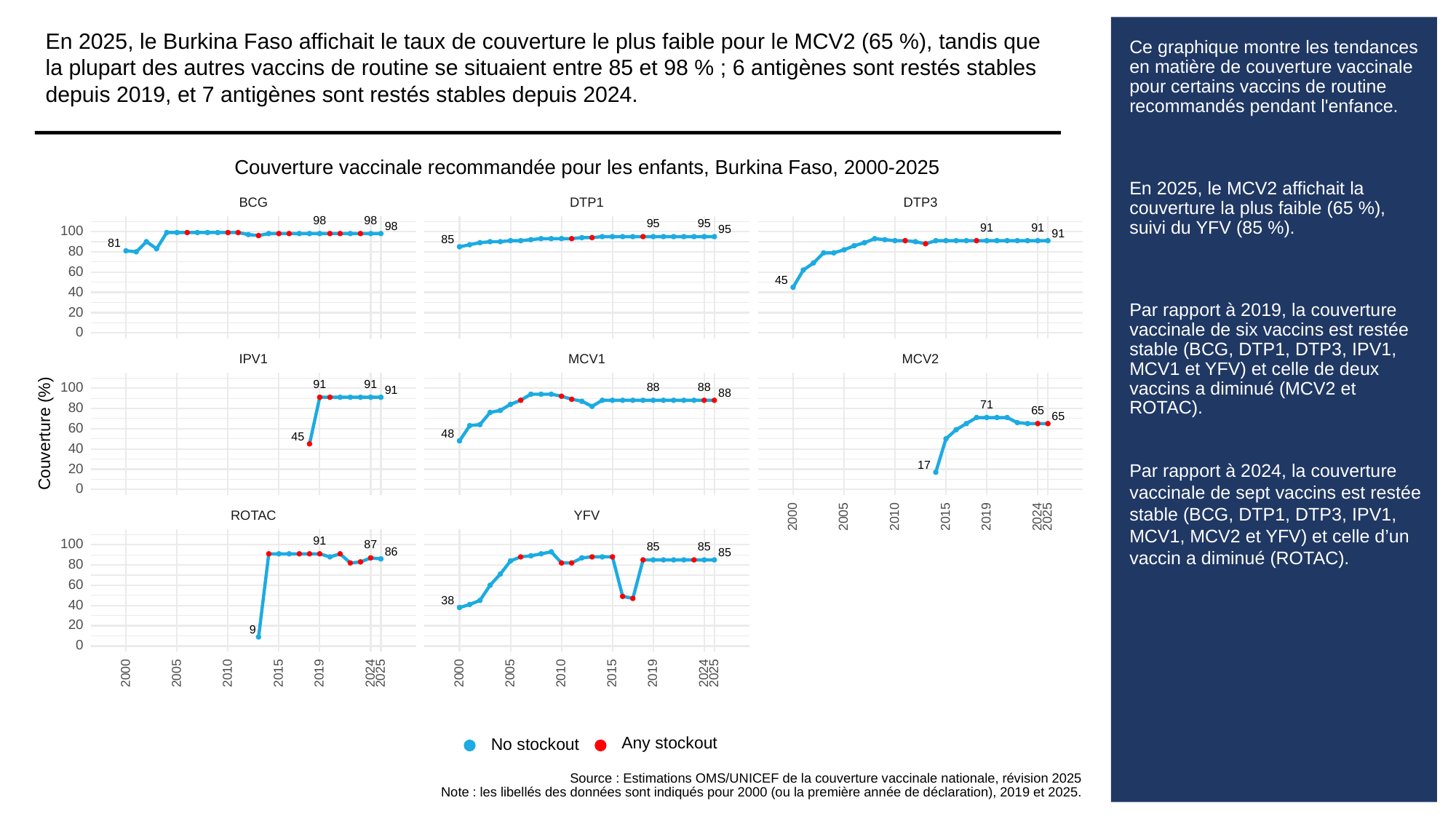

En 2025, le Burkina Faso affichait le taux de couverture le plus faible pour le MCV2 (65 %), tandis que la plupart des autres vaccins de routine se situaient entre 85 et 98 % ; 6 antigènes sont restés stables depuis 2019, et 7 antigènes sont restés stables depuis 2024.
# Ce graphique montre les tendances en matière de couverture vaccinale pour certains vaccins de routine recommandés pendant l'enfance.

En 2025, le MCV2 affichait la couverture la plus faible (65 %), suivi du YFV (85 %).

Par rapport à 2019, la couverture vaccinale de six vaccins est restée stable (BCG, DTP1, DTP3, IPV1, MCV1 et YFV) et celle de deux vaccins a diminué (MCV2 et ROTAC).

Par rapport à 2024, la couverture vaccinale de sept vaccins est restée stable (BCG, DTP1, DTP3, IPV1, MCV1, MCV2 et YFV) et celle d’un vaccin a diminué (ROTAC).

Couverture vaccinale recommandée pour les enfants, Burkina Faso, 2000-2025
BCG
DTP3
DTP1

98
98
95
95

98
91
91
95
100
91

85

81

80

60

45

40

20

0

MCV1
MCV2
IPV1

91
91
100
88
88
91

88

71

80

65

65

60
Couverture (%)

48
45

40

17
20

0

ROTAC
YFV
2000
2005
2010
2015
2019
2024
2025

91
100
87
85
85

86
85

80

60

38

40

20

9

0

2000
2005
2010
2015
2019
2024
2025
2000
2005
2010
2015
2019
2024
2025
Any stockout
No stockout

Source : Estimations OMS/UNICEF de la couverture vaccinale nationale, révision 2025
Note : les libellés des données sont indiqués pour 2000 (ou la première année de déclaration), 2019 et 2025.